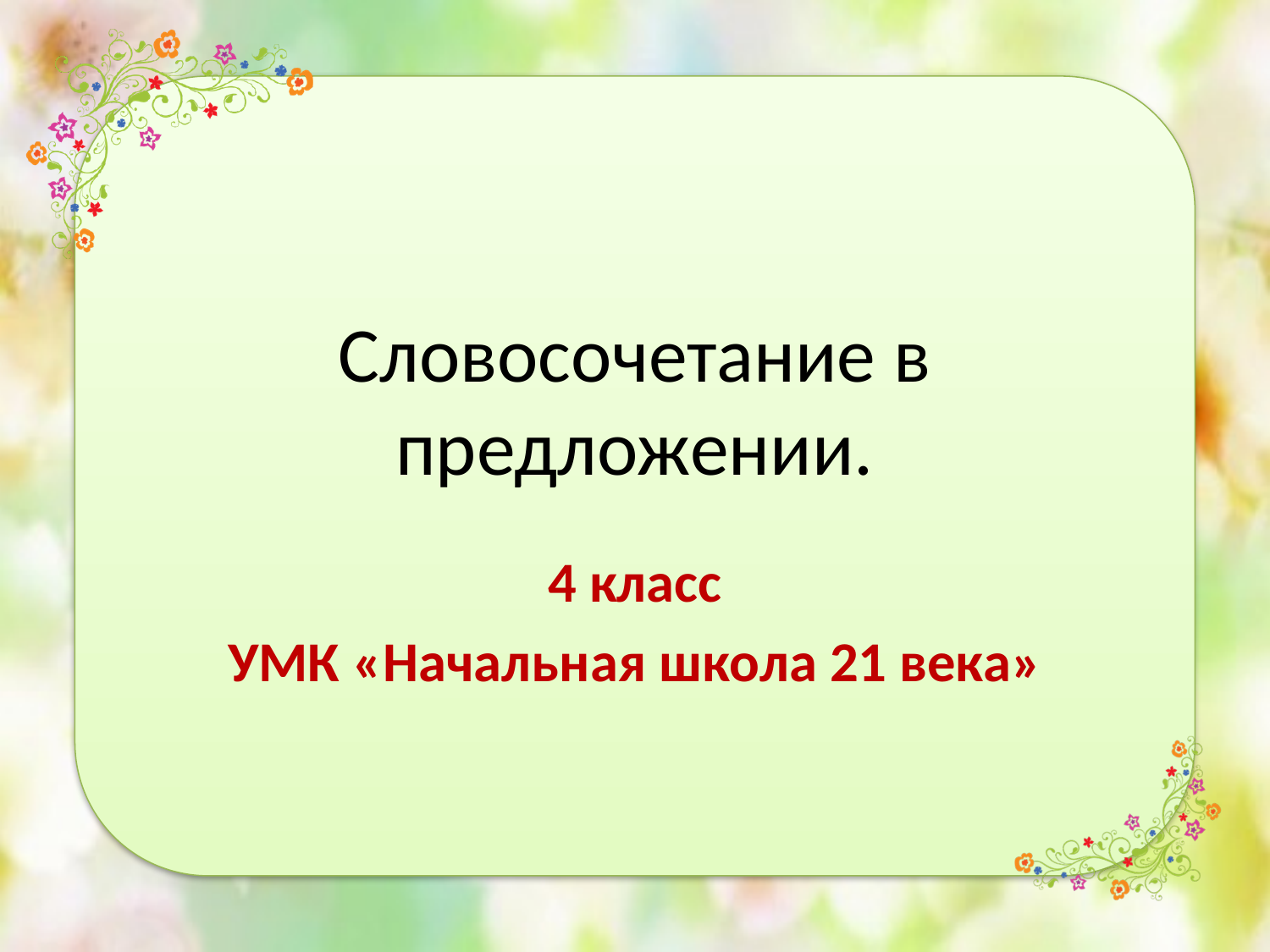

# Словосочетание в предложении.
4 класс
УМК «Начальная школа 21 века»